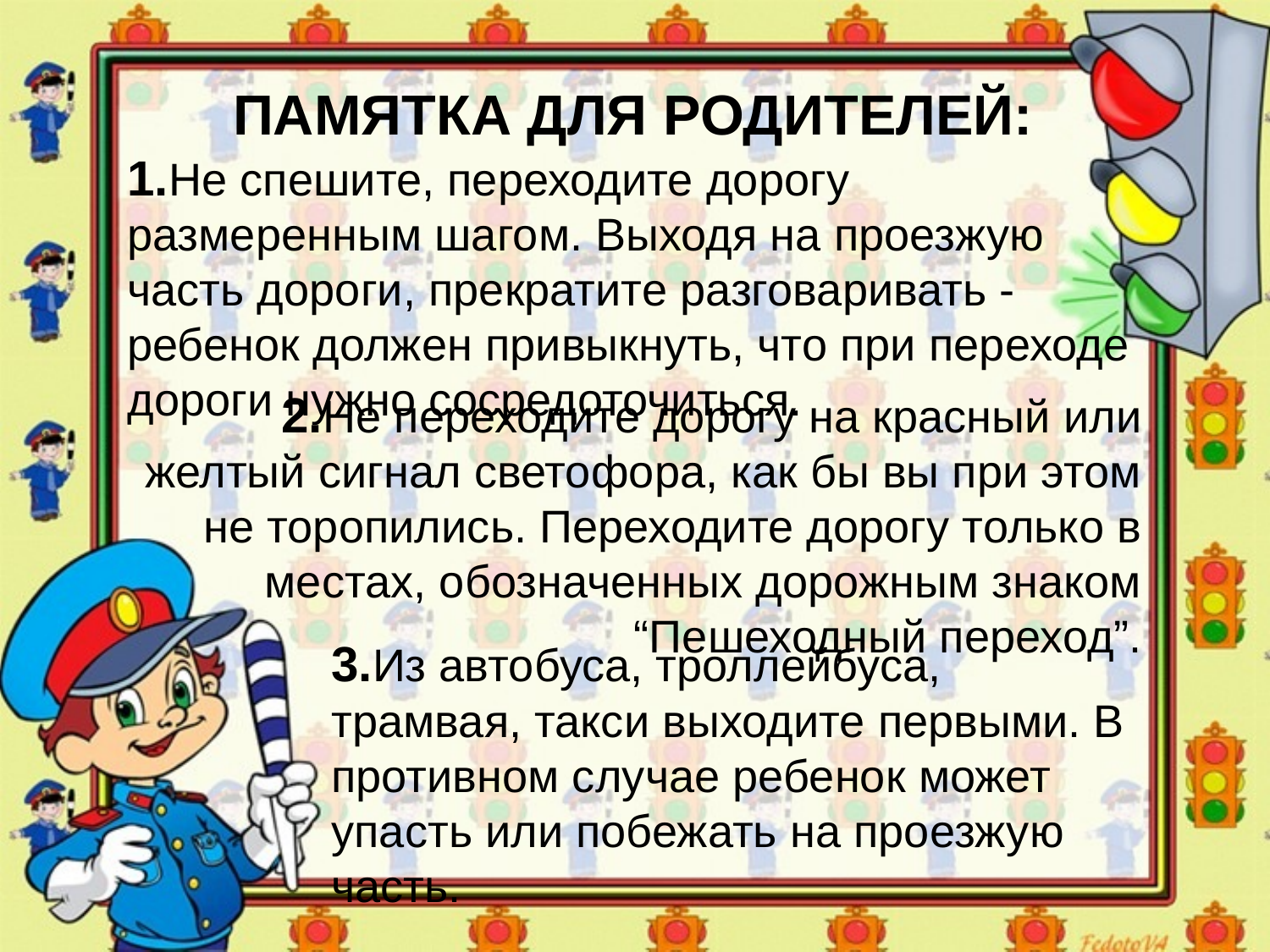

ПАМЯТКА ДЛЯ РОДИТЕЛЕЙ:
1.Не спешите, переходите дорогу размеренным шагом. Выходя на проезжую часть дороги, прекратите разговаривать - ребенок должен привыкнуть, что при переходе дороги нужно сосредоточиться.
2.Не переходите дорогу на красный или желтый сигнал светофора, как бы вы при этом не торопились. Переходите дорогу только в местах, обозначенных дорожным знаком “Пешеходный переход”.
3.Из автобуса, троллейбуса, трамвая, такси выходите первыми. В противном случае ребенок может упасть или побежать на проезжую часть.